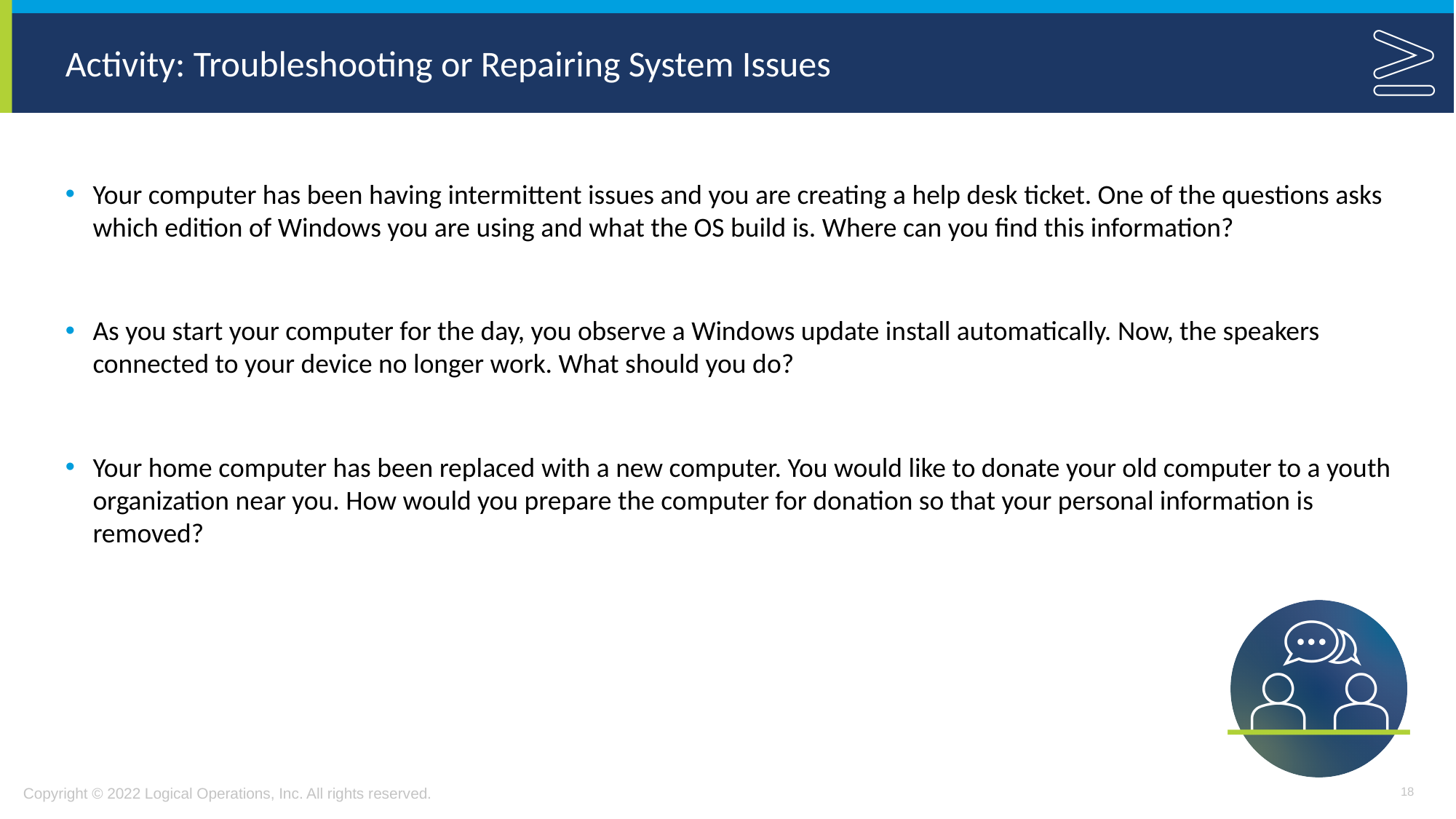

# Activity: Troubleshooting or Repairing System Issues
Your computer has been having intermittent issues and you are creating a help desk ticket. One of the questions asks which edition of Windows you are using and what the OS build is. Where can you find this information?
As you start your computer for the day, you observe a Windows update install automatically. Now, the speakers connected to your device no longer work. What should you do?
Your home computer has been replaced with a new computer. You would like to donate your old computer to a youth organization near you. How would you prepare the computer for donation so that your personal information is removed?
18